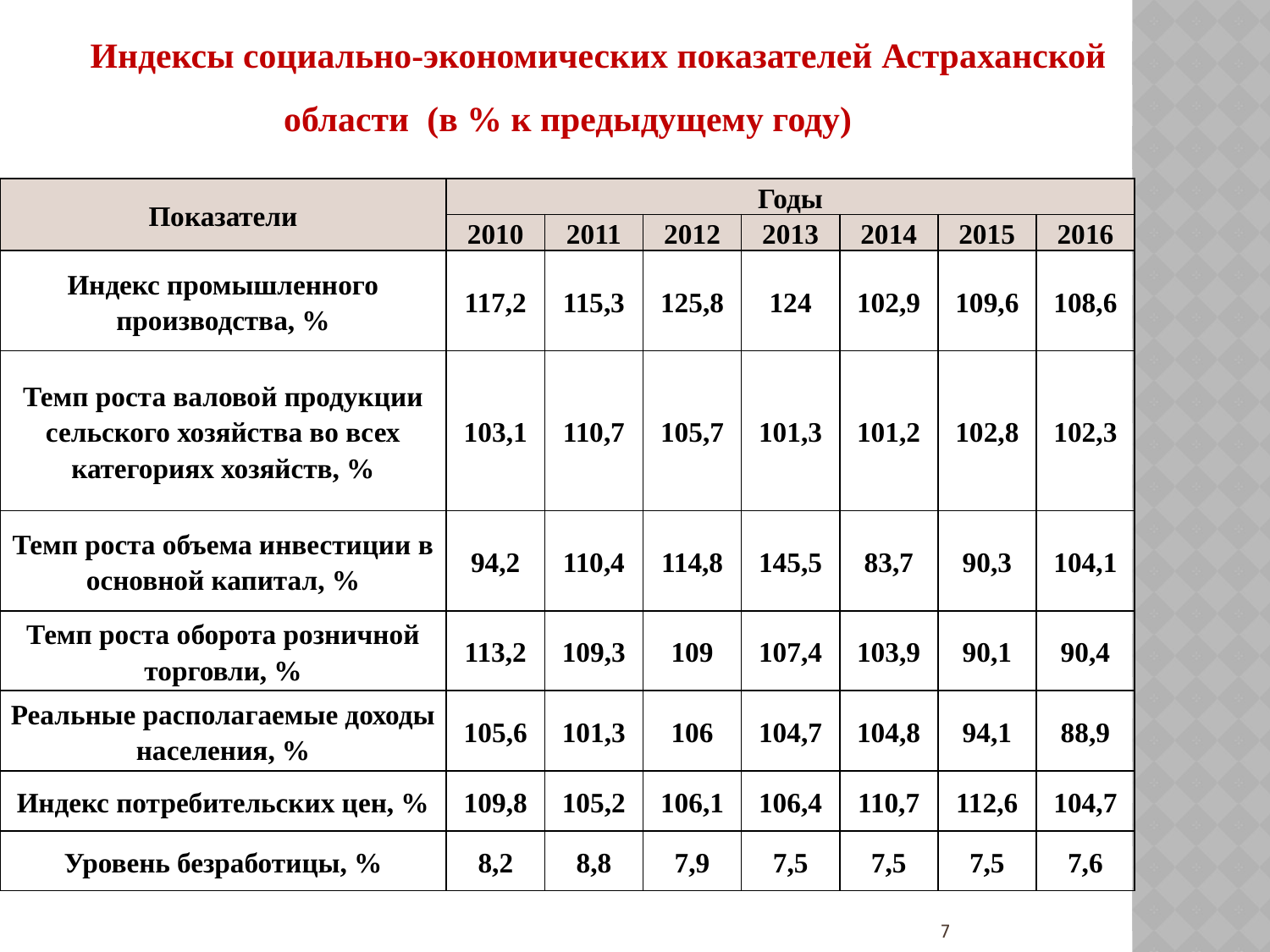

Индексы социально-экономических показателей Астраханской области  (в % к предыдущему году)
| Показатели | Годы |  |  |  |  |  |  |
| --- | --- | --- | --- | --- | --- | --- | --- |
|  | 2010 | 2011 | 2012 | 2013 | 2014 | 2015 | 2016 |
| Индекс промышленного производства, % | 117,2 | 115,3 | 125,8 | 124 | 102,9 | 109,6 | 108,6 |
| Темп роста валовой продукции сельского хозяйства во всех категориях хозяйств, % | 103,1 | 110,7 | 105,7 | 101,3 | 101,2 | 102,8 | 102,3 |
| Темп роста объема инвестиции в основной капитал, % | 94,2 | 110,4 | 114,8 | 145,5 | 83,7 | 90,3 | 104,1 |
| Темп роста оборота розничной торговли, % | 113,2 | 109,3 | 109 | 107,4 | 103,9 | 90,1 | 90,4 |
| Реальные располагаемые доходы населения, % | 105,6 | 101,3 | 106 | 104,7 | 104,8 | 94,1 | 88,9 |
| Индекс потребительских цен, % | 109,8 | 105,2 | 106,1 | 106,4 | 110,7 | 112,6 | 104,7 |
| Уровень безработицы, % | 8,2 | 8,8 | 7,9 | 7,5 | 7,5 | 7,5 | 7,6 |
7